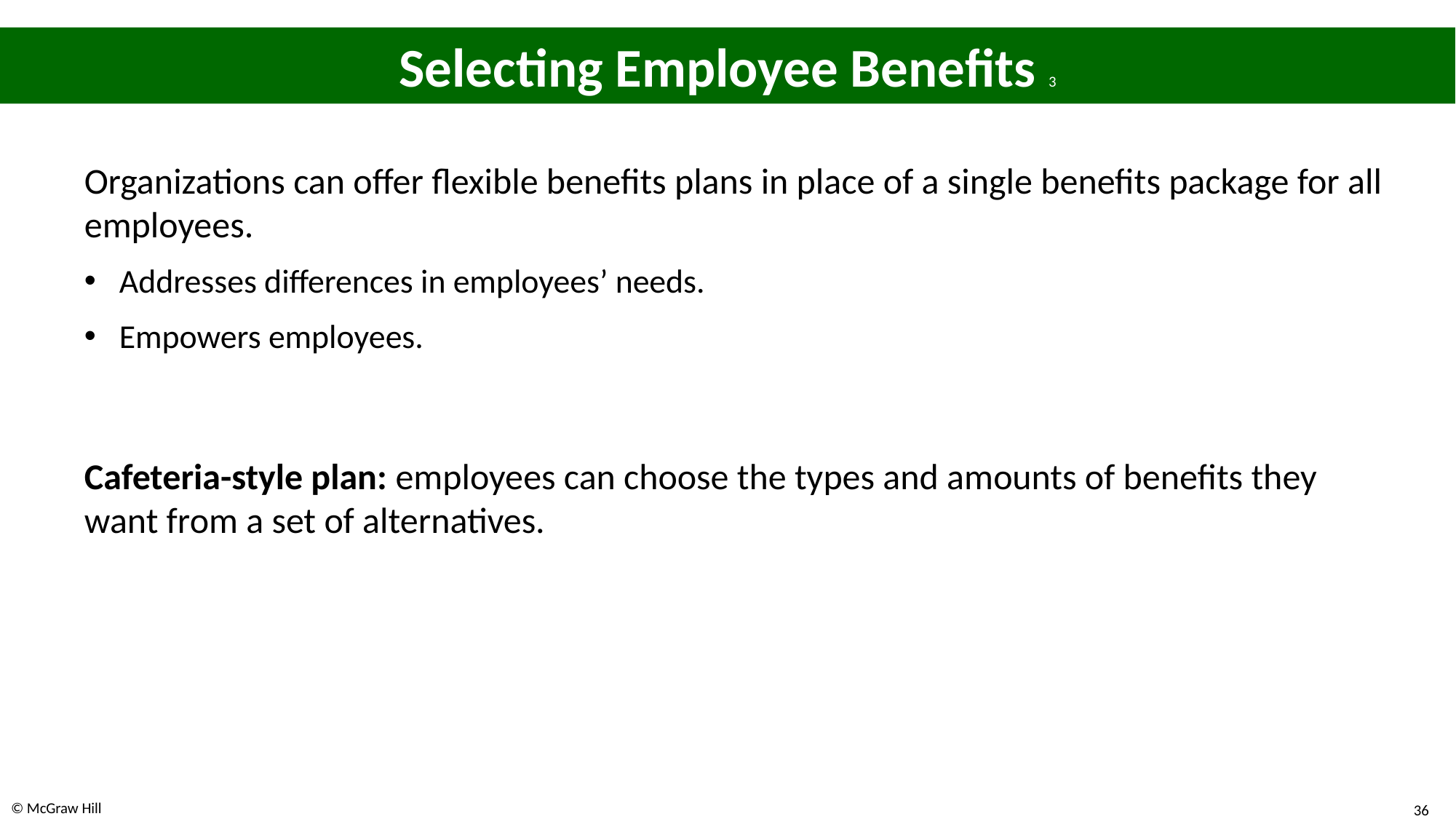

# Selecting Employee Benefits 3
Organizations can offer flexible benefits plans in place of a single benefits package for all employees.
Addresses differences in employees’ needs.
Empowers employees.
Cafeteria-style plan: employees can choose the types and amounts of benefits they want from a set of alternatives.